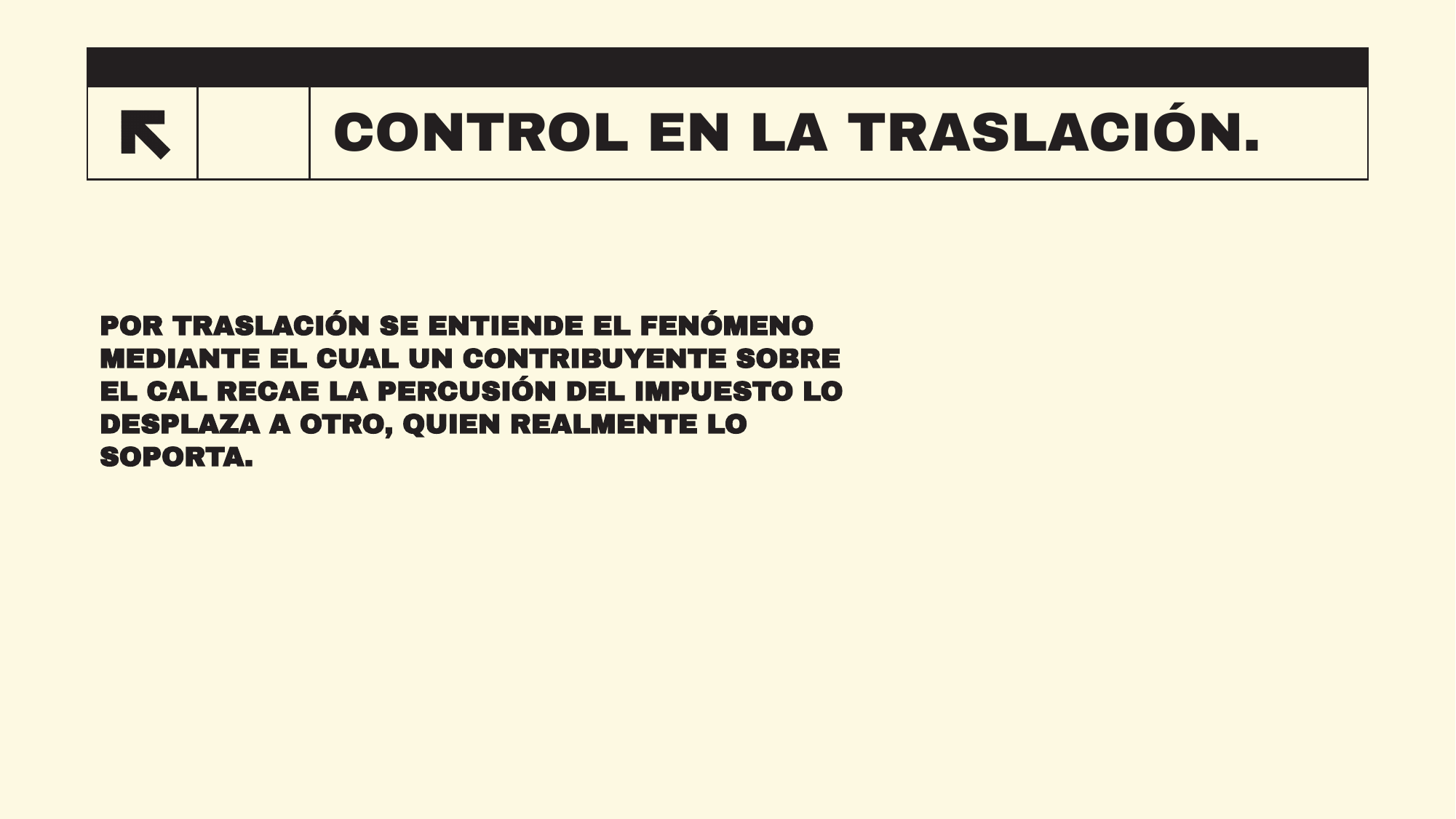

# CONTROL EN LA TRASLACIÓN.

17
POR TRASLACIÓN SE ENTIENDE EL FENÓMENO MEDIANTE EL CUAL UN CONTRIBUYENTE SOBRE EL CAL RECAE LA PERCUSIÓN DEL IMPUESTO LO DESPLAZA A OTRO, QUIEN REALMENTE LO SOPORTA.